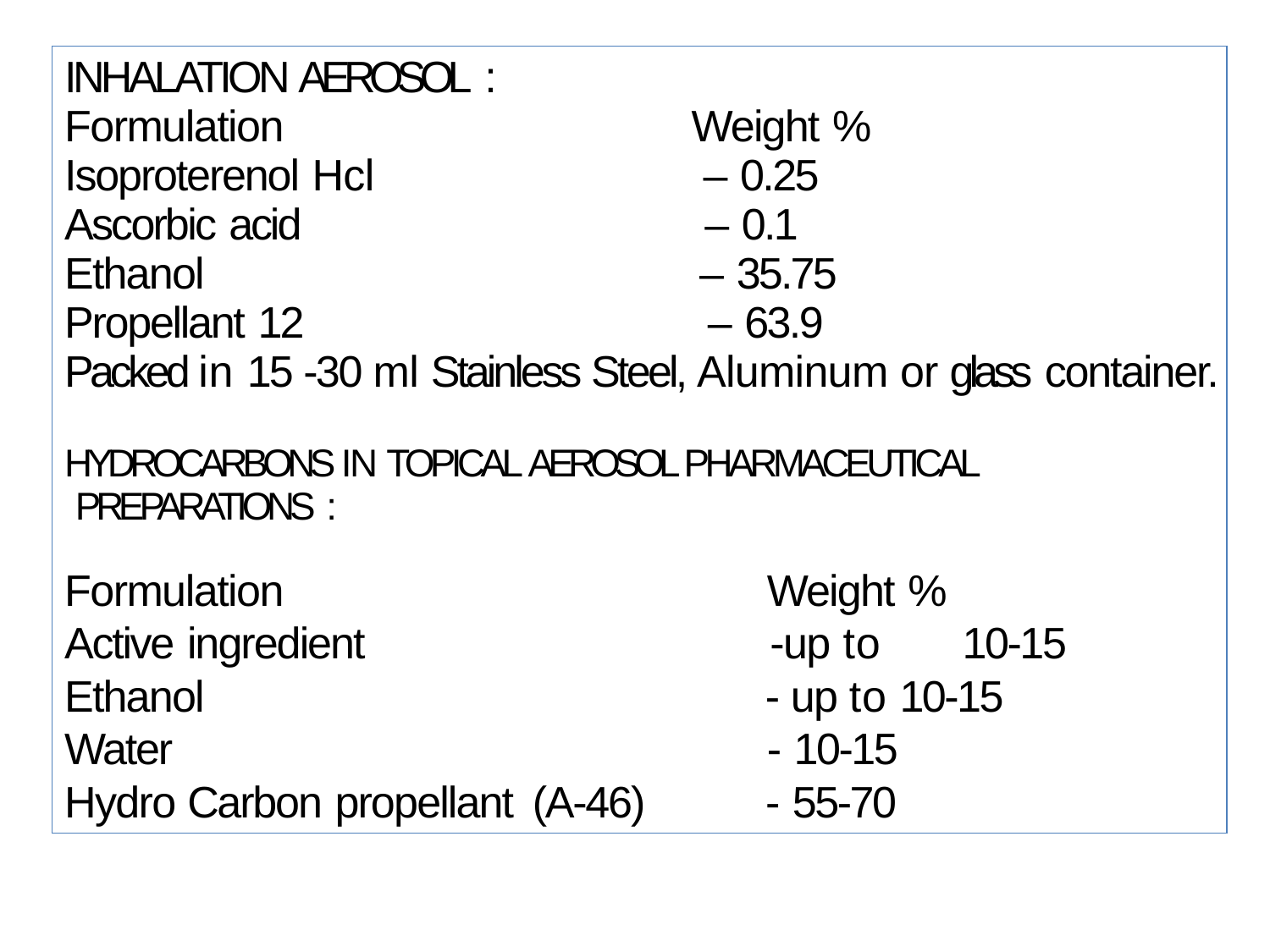

| INHALATION AEROSOL : Formulation Weight % Isoproterenol Hcl – 0.25 Ascorbic acid – 0.1 Ethanol – 35.75 Propellant 12 – 63.9 Packed in 15 -30 ml Stainless Steel, Aluminum or glass container. HYDROCARBONS IN TOPICAL AEROSOL PHARMACEUTICAL PREPARATIONS : |  |  |
| --- | --- | --- |
| Formulation |  | Weight % |
| Active ingredient |  | -up to 10-15 |
| Ethanol |  | - up to 10-15 |
| Water |  | - 10-15 |
| Hydro Carbon propellant | (A-46) | - 55-70 |